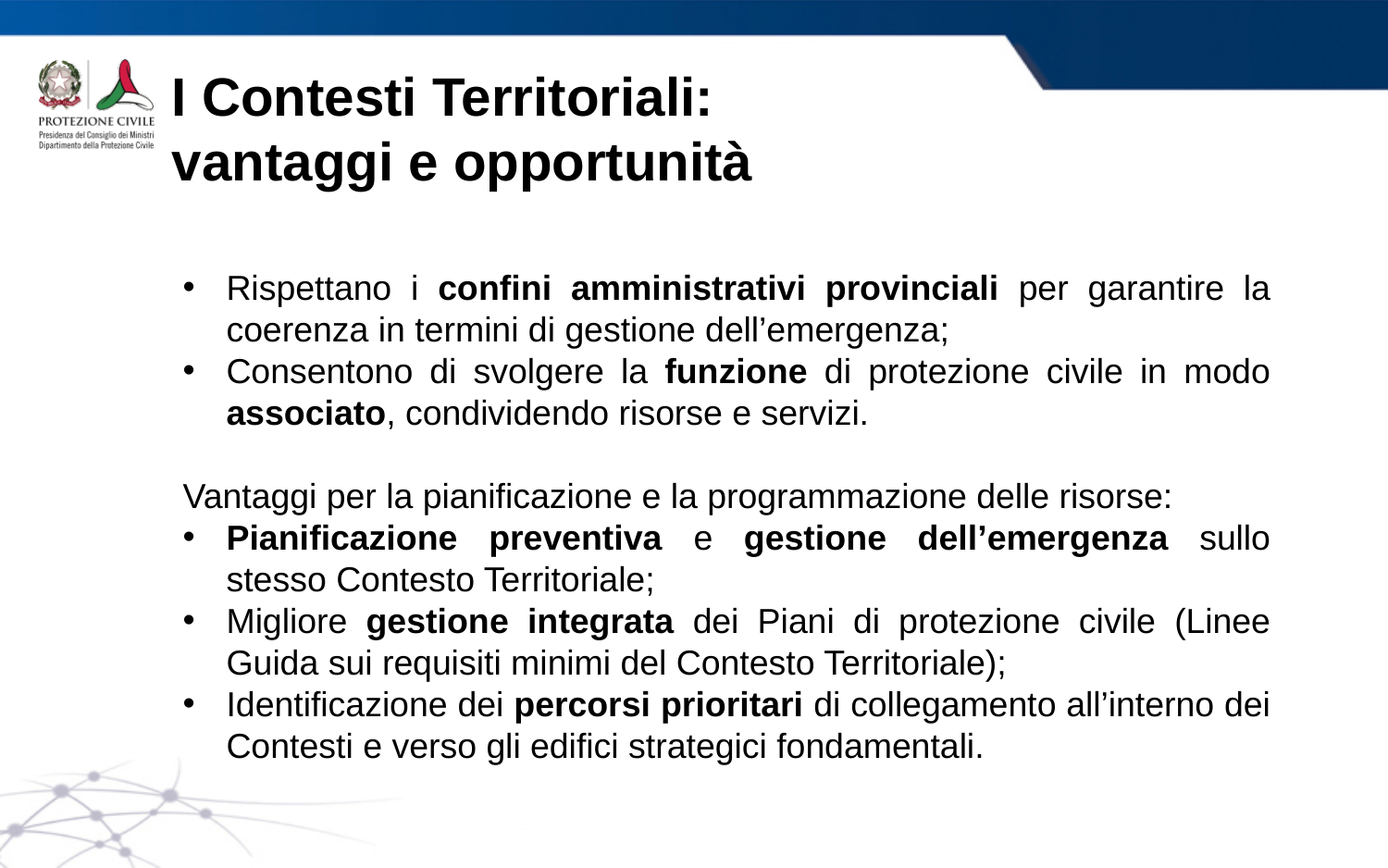

I Contesti Territoriali:
vantaggi e opportunità
Rispettano i confini amministrativi provinciali per garantire la coerenza in termini di gestione dell’emergenza;
Consentono di svolgere la funzione di protezione civile in modo associato, condividendo risorse e servizi.

Vantaggi per la pianificazione e la programmazione delle risorse:
Pianificazione preventiva e gestione dell’emergenza sullo stesso Contesto Territoriale;
Migliore gestione integrata dei Piani di protezione civile (Linee Guida sui requisiti minimi del Contesto Territoriale);
Identificazione dei percorsi prioritari di collegamento all’interno dei Contesti e verso gli edifici strategici fondamentali.